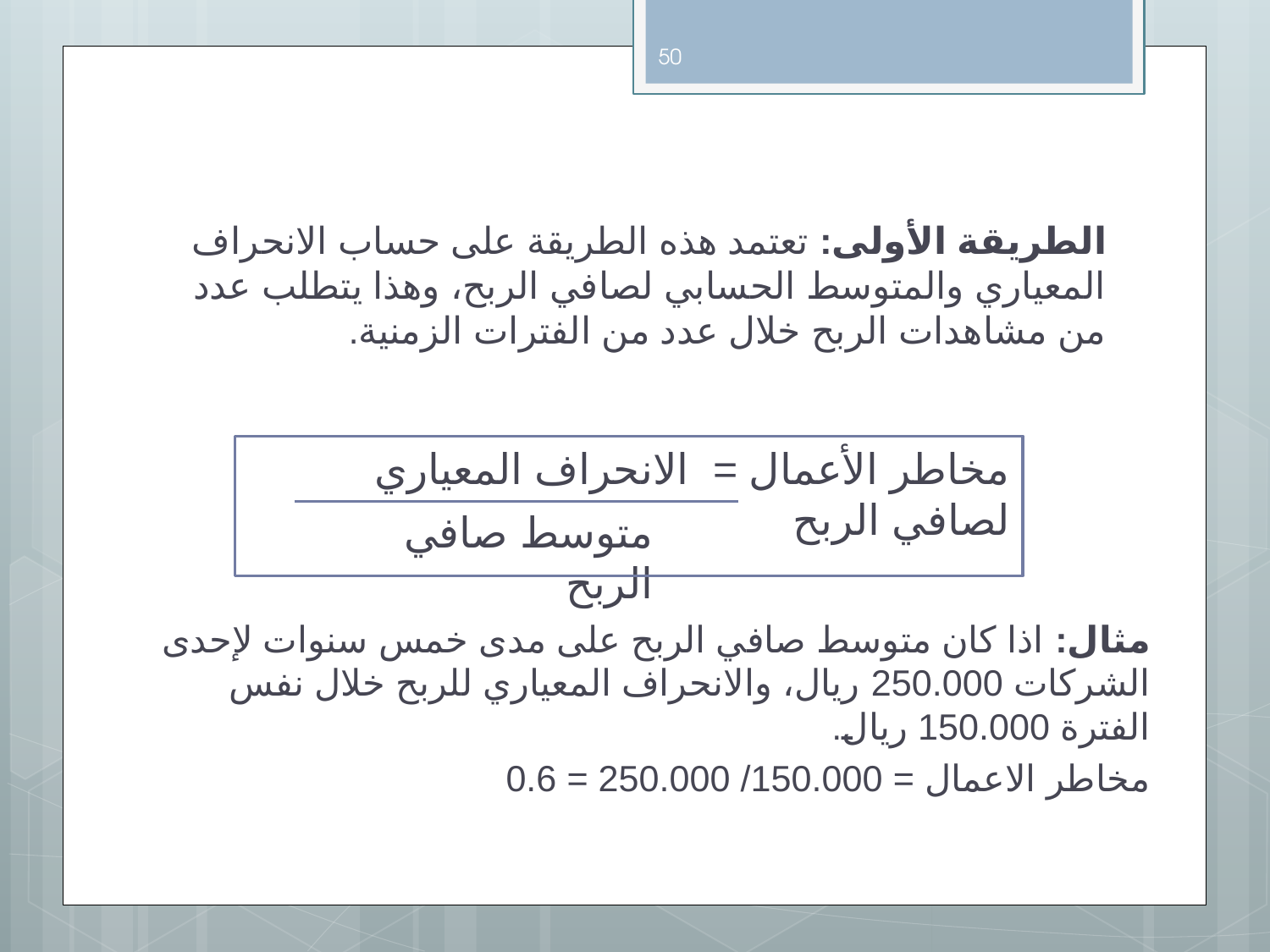

50
الطريقة الأولى: تعتمد هذه الطريقة على حساب الانحراف المعياري والمتوسط الحسابي لصافي الربح، وهذا يتطلب عدد من مشاهدات الربح خلال عدد من الفترات الزمنية.
مخاطر الأعمال =  الانحراف المعياري لصافي الربح

متوسط صافي الربح
مثال: اذا كان متوسط صافي الربح على مدى خمس سنوات لإحدى الشركات 250.000 ريال، والانحراف المعياري للربح خلال نفس الفترة 150.000 ريال.
مخاطر الاعمال = 150.000/ 250.000 = 0.6